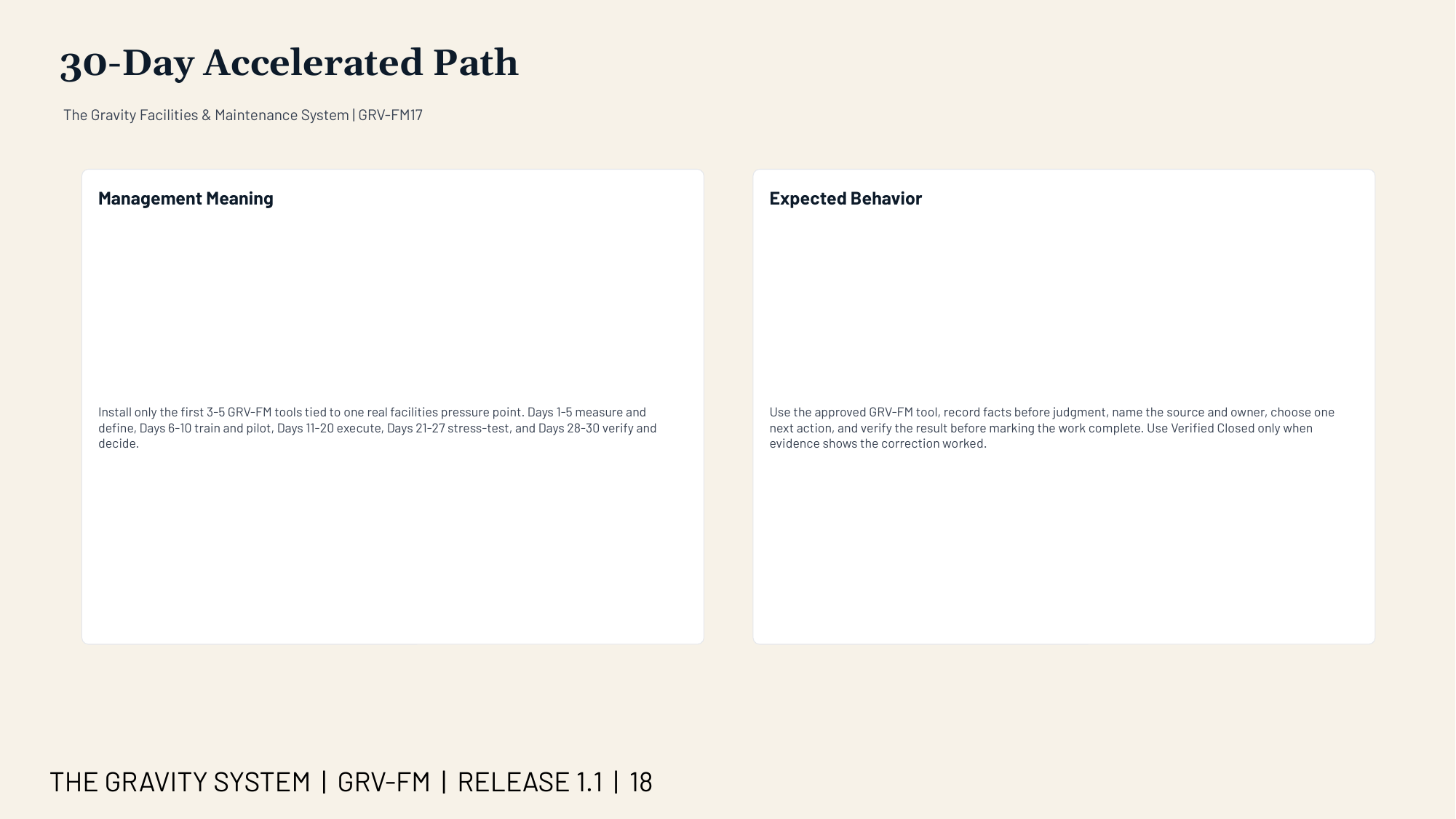

30-Day Accelerated Path
The Gravity Facilities & Maintenance System | GRV-FM17

Management Meaning
Expected Behavior
Install only the first 3-5 GRV-FM tools tied to one real facilities pressure point. Days 1-5 measure and define, Days 6-10 train and pilot, Days 11-20 execute, Days 21-27 stress-test, and Days 28-30 verify and decide.
Use the approved GRV-FM tool, record facts before judgment, name the source and owner, choose one next action, and verify the result before marking the work complete. Use Verified Closed only when evidence shows the correction worked.
THE GRAVITY SYSTEM  |  GRV-FM  |  RELEASE 1.1  |  18